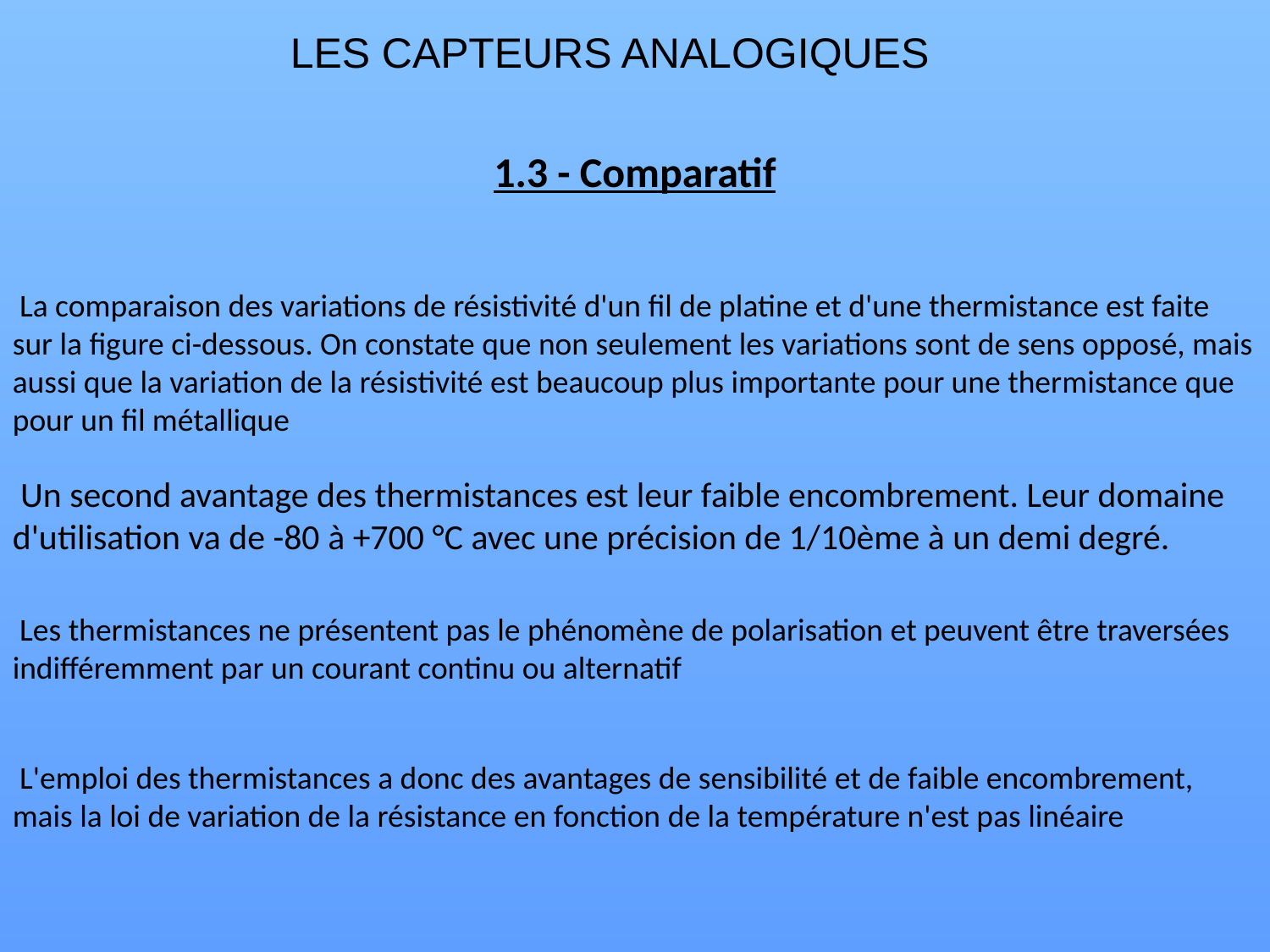

LES CAPTEURS ANALOGIQUES

1.3 - Comparatif
 La comparaison des variations de résistivité d'un fil de platine et d'une thermistance est faite sur la figure ci-dessous. On constate que non seulement les variations sont de sens opposé, mais aussi que la variation de la résistivité est beaucoup plus importante pour une thermistance que pour un fil métallique
 Un second avantage des thermistances est leur faible encombrement. Leur domaine d'utilisation va de -80 à +700 °C avec une précision de 1/10ème à un demi degré.
 Les thermistances ne présentent pas le phénomène de polarisation et peuvent être traversées indifféremment par un courant continu ou alternatif
 L'emploi des thermistances a donc des avantages de sensibilité et de faible encombrement, mais la loi de variation de la résistance en fonction de la température n'est pas linéaire